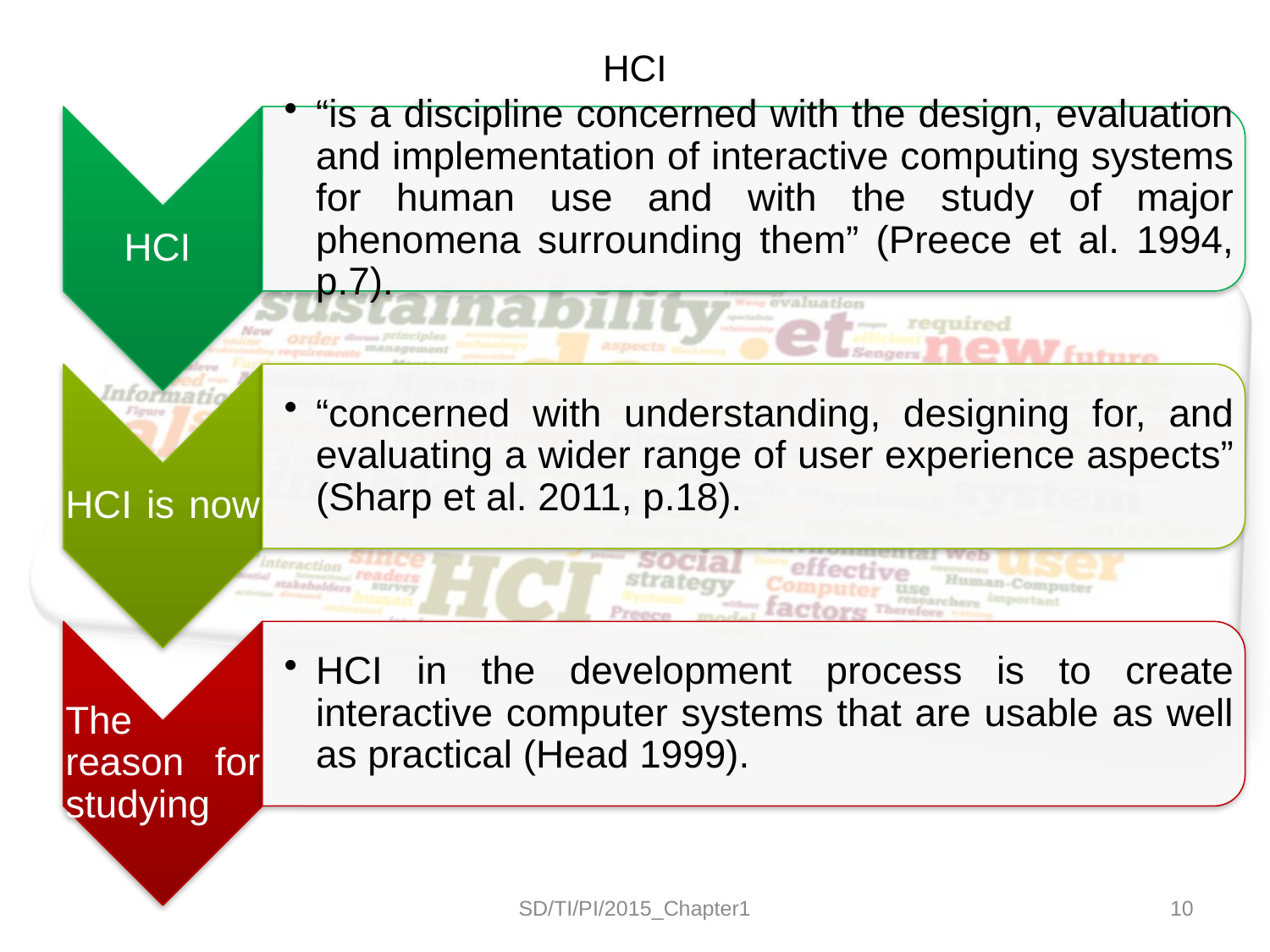

# HCI
HCI
“is a discipline concerned with the design, evaluation and implementation of interactive computing systems for human use and with the study of major phenomena surrounding them” (Preece et al. 1994, p.7).
HCI is now
“concerned with understanding, designing for, and evaluating a wider range of user experience aspects” (Sharp et al. 2011, p.18).
The reason for studying
HCI in the development process is to create interactive computer systems that are usable as well as practical (Head 1999).
SD/TI/PI/2015_Chapter1
10